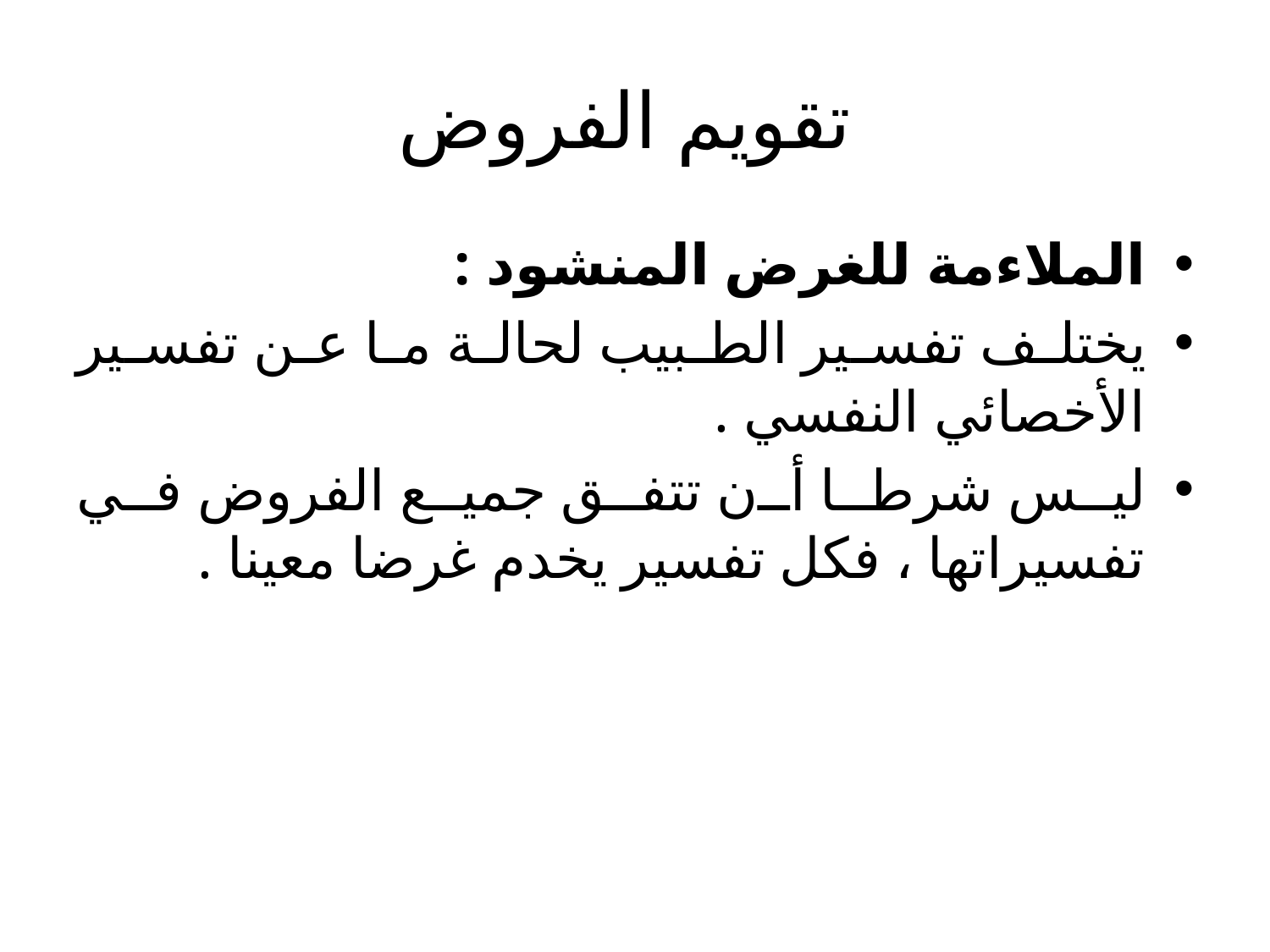

# تقويم الفروض
الملاءمة للغرض المنشود :
يختلف تفسير الطبيب لحالة ما عن تفسير الأخصائي النفسي .
ليس شرطا أن تتفق جميع الفروض في تفسيراتها ، فكل تفسير يخدم غرضا معينا .